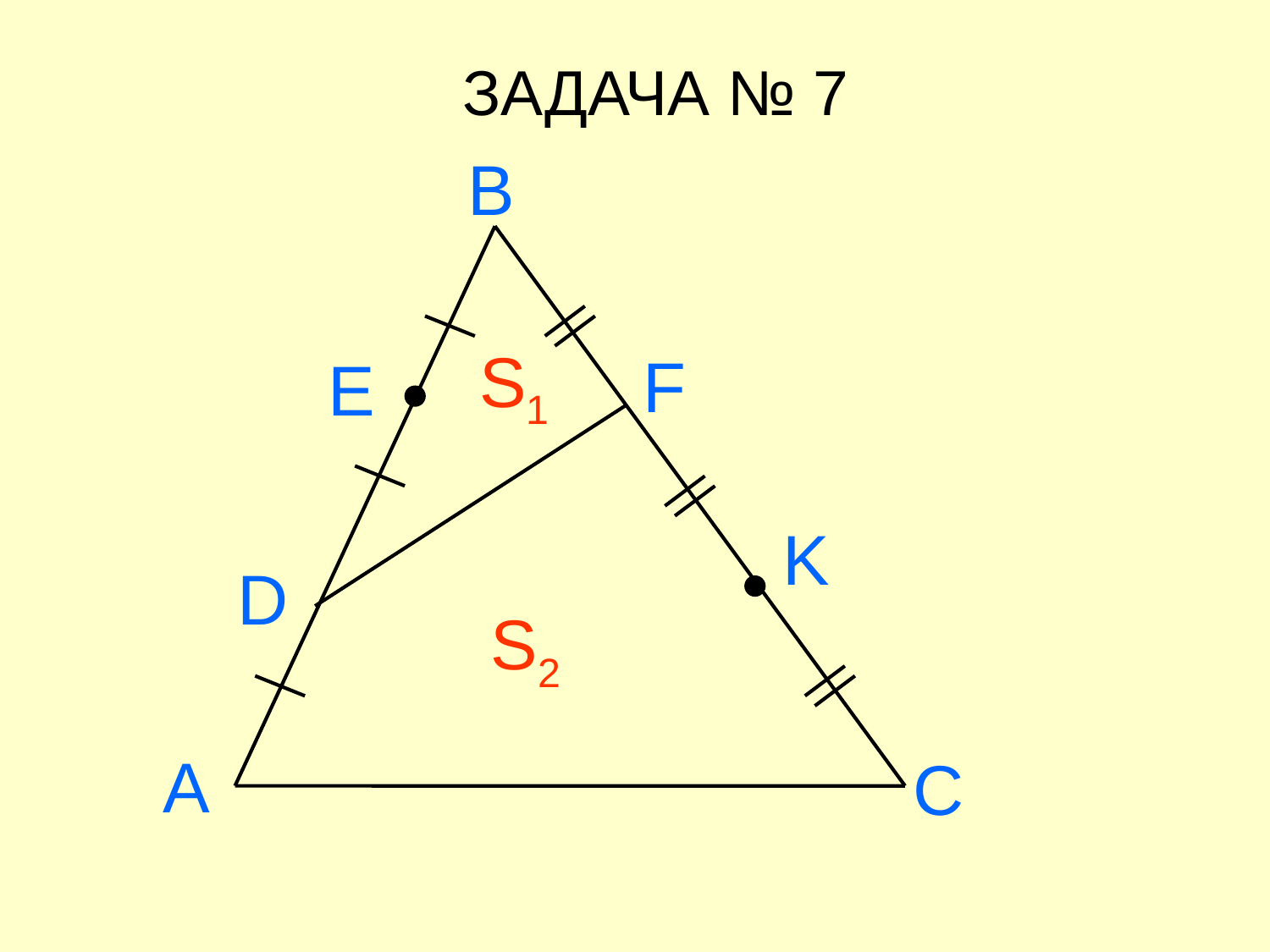

ЗАДАЧА № 7
B

S1
F
E

K
D

S2

A
C